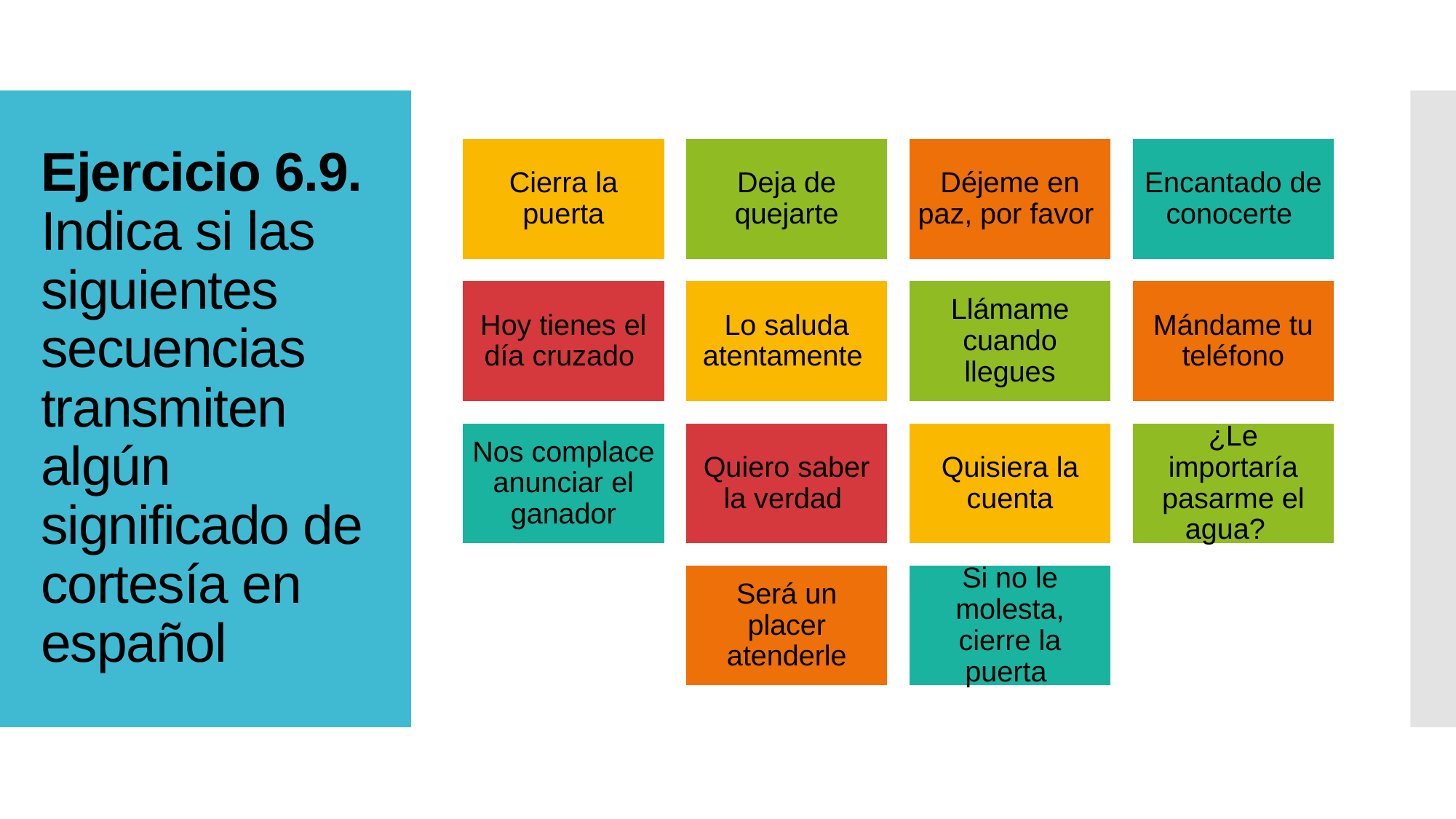

Cierra la puerta
Deja de quejarte
Déjeme en paz, por favor
Encantado de conocerte
Hoy tienes el día cruzado
Lo saluda atentamente
Llámame cuando llegues
Mándame tu teléfono
Nos complace anunciar el ganador
Quiero saber la verdad
Quisiera la cuenta
¿Le importaría pasarme el agua?
Será un placer atenderle
Si no le molesta, cierre la puerta
# Ejercicio 6.9. Indica si las siguientes secuencias transmiten algún significado de cortesía en español